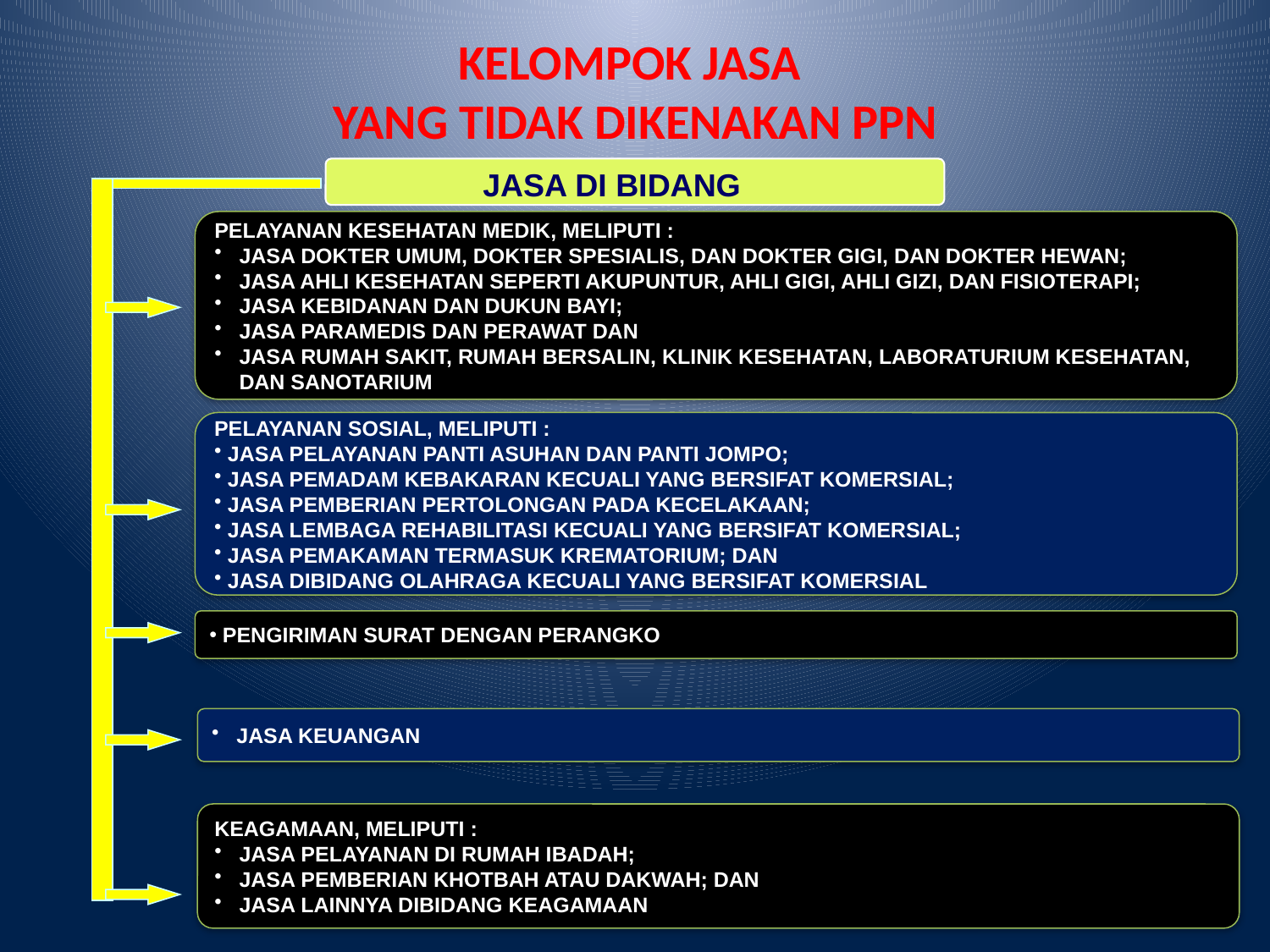

# KELOMPOK JASA YANG TIDAK DIKENAKAN PPN

JASA DI BIDANG

PELAYANAN KESEHATAN MEDIK, MELIPUTI :
JASA DOKTER UMUM, DOKTER SPESIALIS, DAN DOKTER GIGI, DAN DOKTER HEWAN;
JASA AHLI KESEHATAN SEPERTI AKUPUNTUR, AHLI GIGI, AHLI GIZI, DAN FISIOTERAPI;
JASA KEBIDANAN DAN DUKUN BAYI;
JASA PARAMEDIS DAN PERAWAT DAN
JASA RUMAH SAKIT, RUMAH BERSALIN, KLINIK KESEHATAN, LABORATURIUM KESEHATAN, DAN SANOTARIUM

PELAYANAN SOSIAL, MELIPUTI :
 JASA PELAYANAN PANTI ASUHAN DAN PANTI JOMPO;
 JASA PEMADAM KEBAKARAN KECUALI YANG BERSIFAT KOMERSIAL;
 JASA PEMBERIAN PERTOLONGAN PADA KECELAKAAN;
 JASA LEMBAGA REHABILITASI KECUALI YANG BERSIFAT KOMERSIAL;
 JASA PEMAKAMAN TERMASUK KREMATORIUM; DAN
 JASA DIBIDANG OLAHRAGA KECUALI YANG BERSIFAT KOMERSIAL

 PENGIRIMAN SURAT DENGAN PERANGKO

JASA KEUANGAN

KEAGAMAAN, MELIPUTI :
JASA PELAYANAN DI RUMAH IBADAH;
JASA PEMBERIAN KHOTBAH ATAU DAKWAH; DAN
JASA LAINNYA DIBIDANG KEAGAMAAN

136